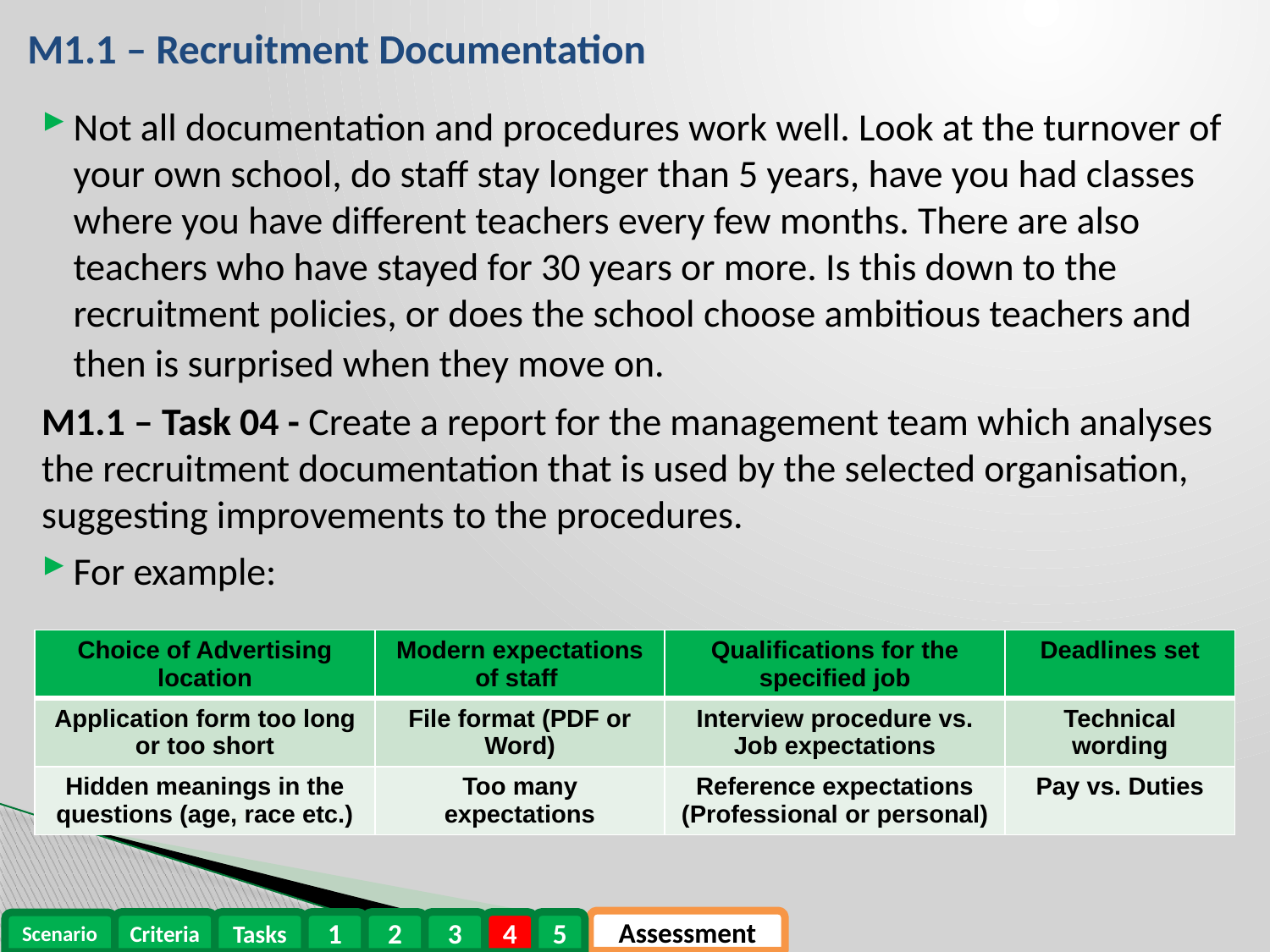

# M1.1 – Recruitment Documentation
Not all documentation and procedures work well. Look at the turnover of your own school, do staff stay longer than 5 years, have you had classes where you have different teachers every few months. There are also teachers who have stayed for 30 years or more. Is this down to the recruitment policies, or does the school choose ambitious teachers and then is surprised when they move on.
M1.1 – Task 04 - Create a report for the management team which analyses the recruitment documentation that is used by the selected organisation, suggesting improvements to the procedures.
For example:
| Choice of Advertising location | Modern expectations of staff | Qualifications for the specified job | Deadlines set |
| --- | --- | --- | --- |
| Application form too long or too short | File format (PDF or Word) | Interview procedure vs. Job expectations | Technical wording |
| Hidden meanings in the questions (age, race etc.) | Too many expectations | Reference expectations (Professional or personal) | Pay vs. Duties |